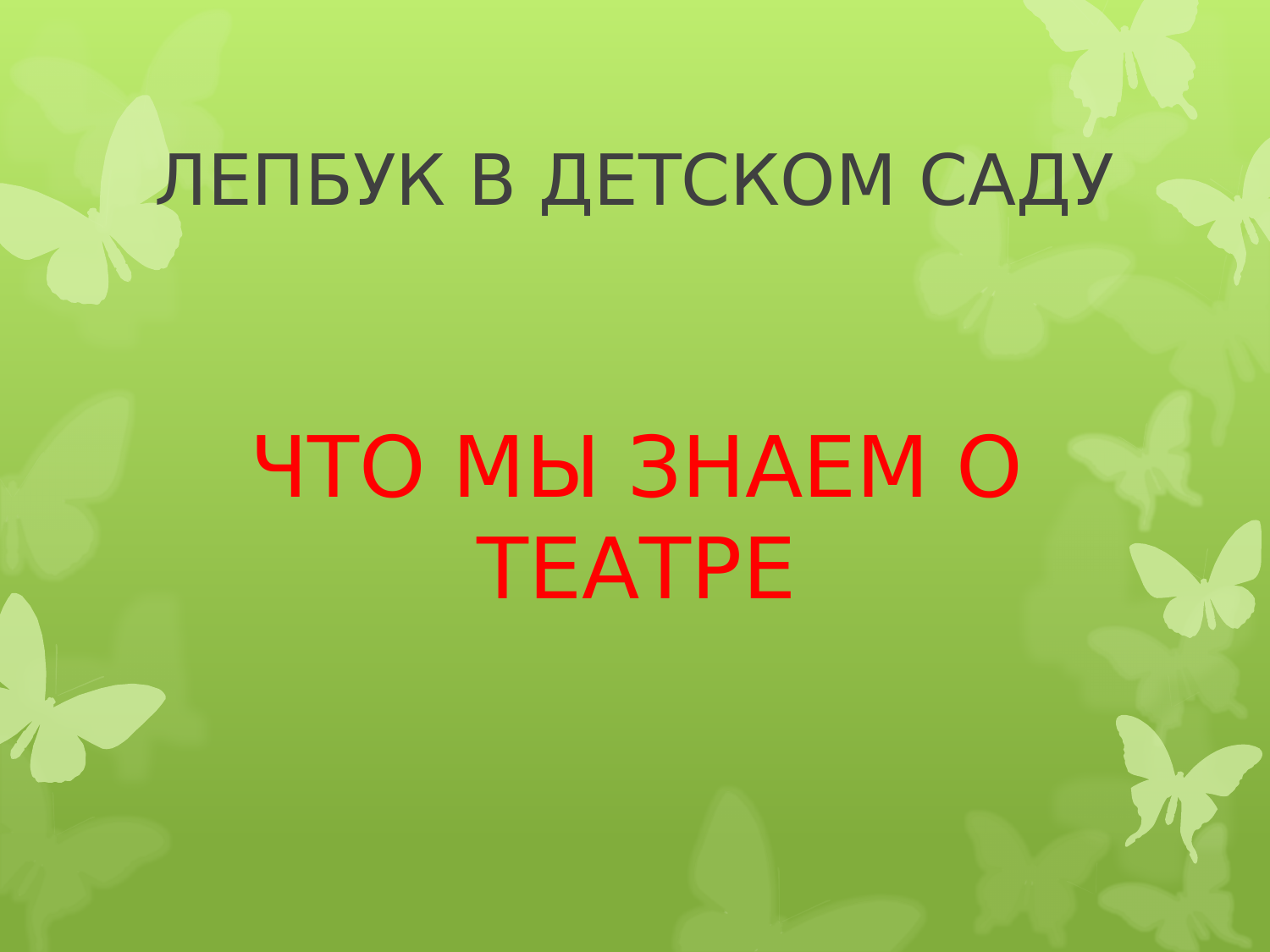

# ЛЕПБУК В ДЕТСКОМ САДУ
ЧТО МЫ ЗНАЕМ О ТЕАТРЕ